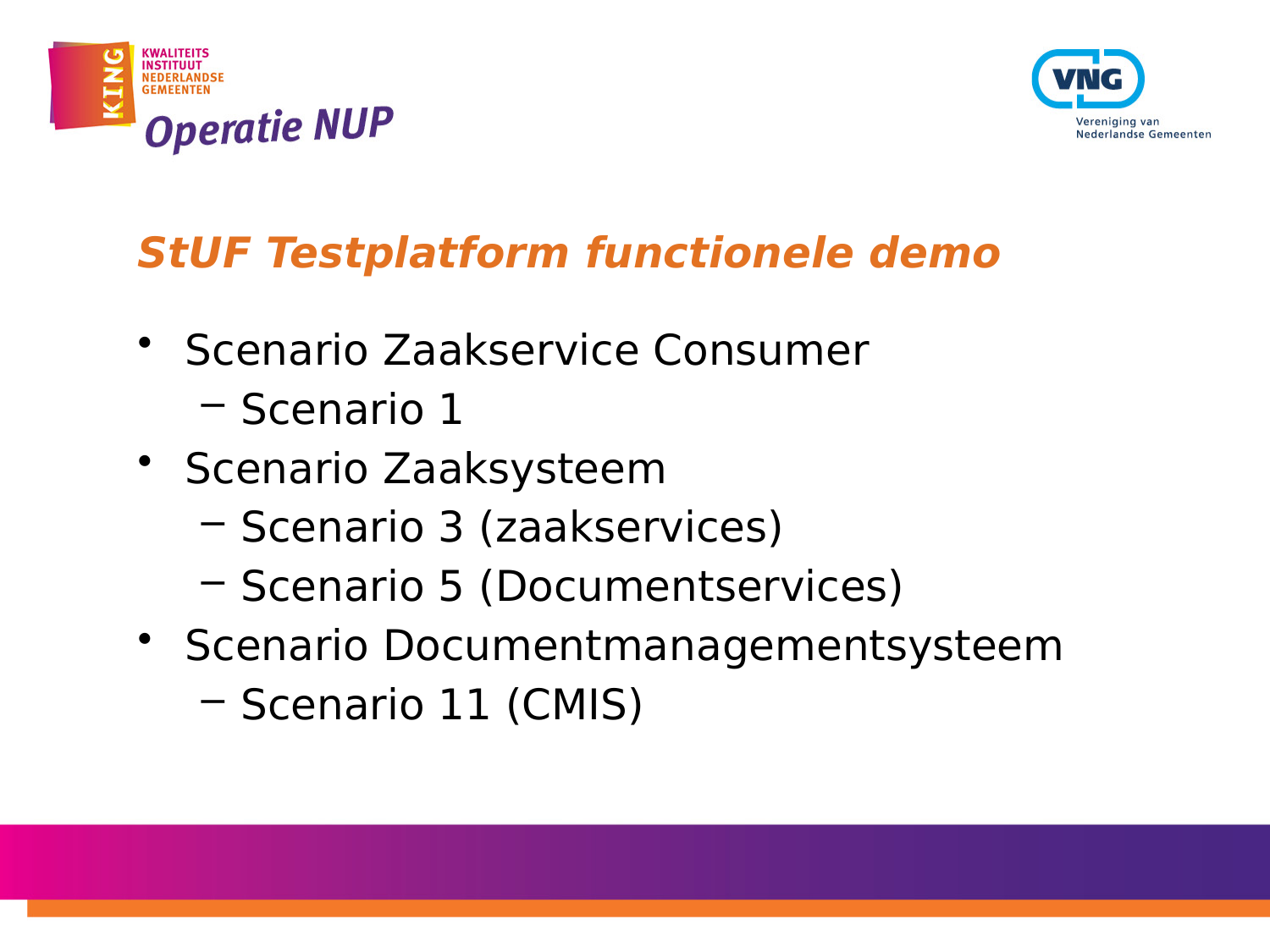

# StUF Testplatform functionele demo
Scenario Zaakservice Consumer
Scenario 1
Scenario Zaaksysteem
Scenario 3 (zaakservices)
Scenario 5 (Documentservices)
Scenario Documentmanagementsysteem
Scenario 11 (CMIS)